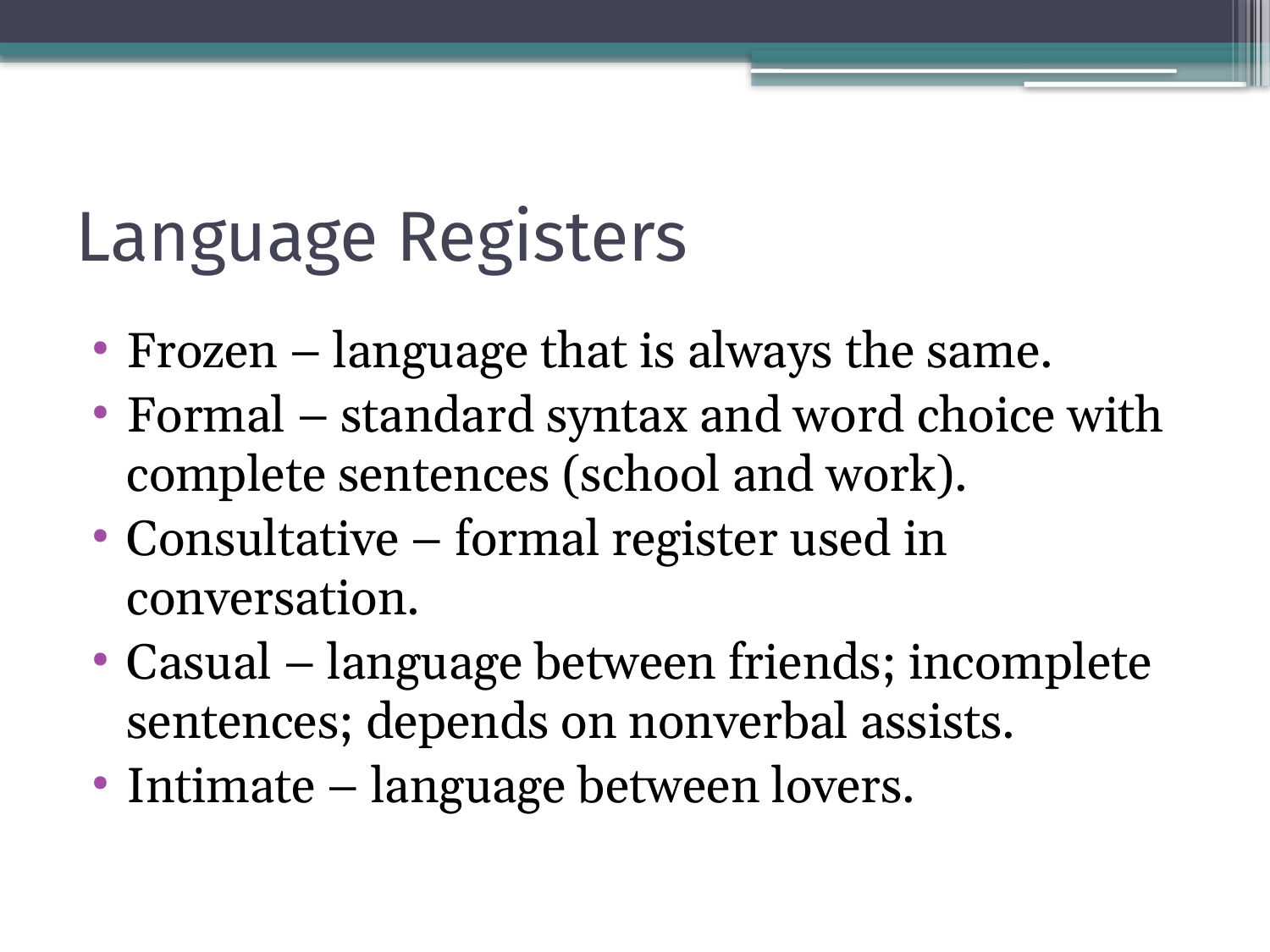

# Language Registers
Frozen – language that is always the same.
Formal – standard syntax and word choice with complete sentences (school and work).
Consultative – formal register used in conversation.
Casual – language between friends; incomplete sentences; depends on nonverbal assists.
Intimate – language between lovers.